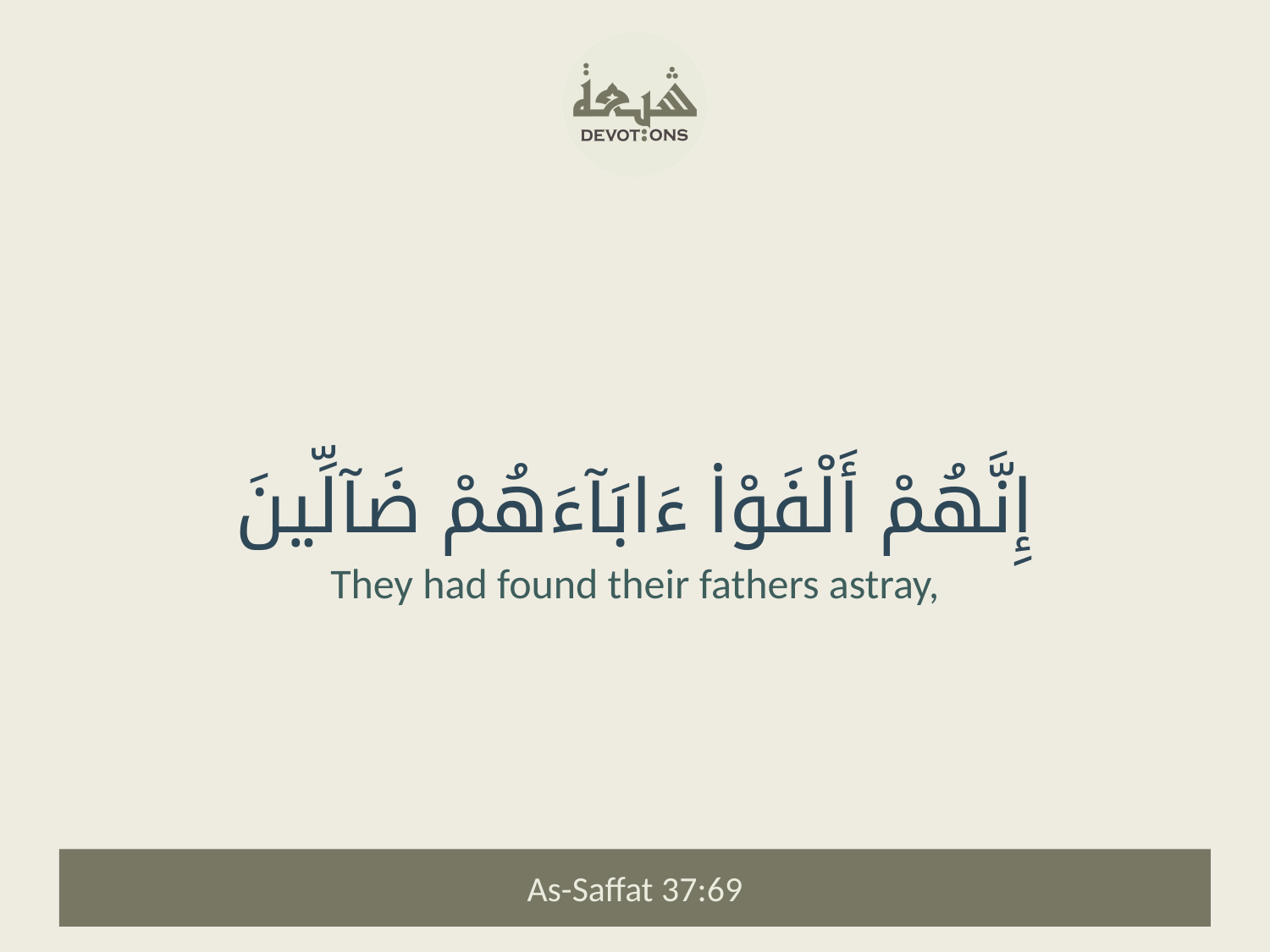

إِنَّهُمْ أَلْفَوْا۟ ءَابَآءَهُمْ ضَآلِّينَ
They had found their fathers astray,
As-Saffat 37:69